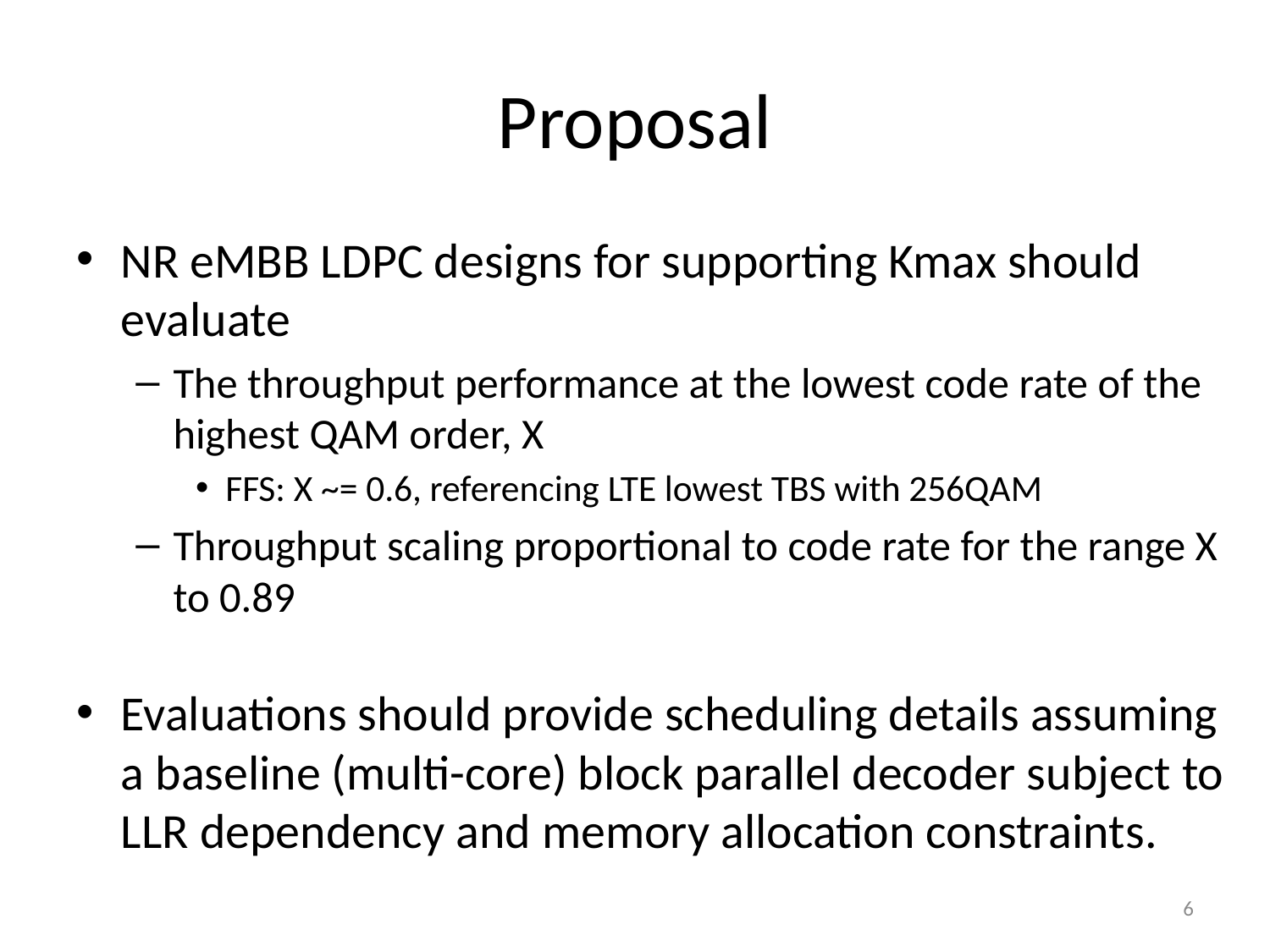

# Proposal
NR eMBB LDPC designs for supporting Kmax should evaluate
The throughput performance at the lowest code rate of the highest QAM order, X
FFS: X ~= 0.6, referencing LTE lowest TBS with 256QAM
Throughput scaling proportional to code rate for the range X to 0.89
Evaluations should provide scheduling details assuming a baseline (multi-core) block parallel decoder subject to LLR dependency and memory allocation constraints.

6